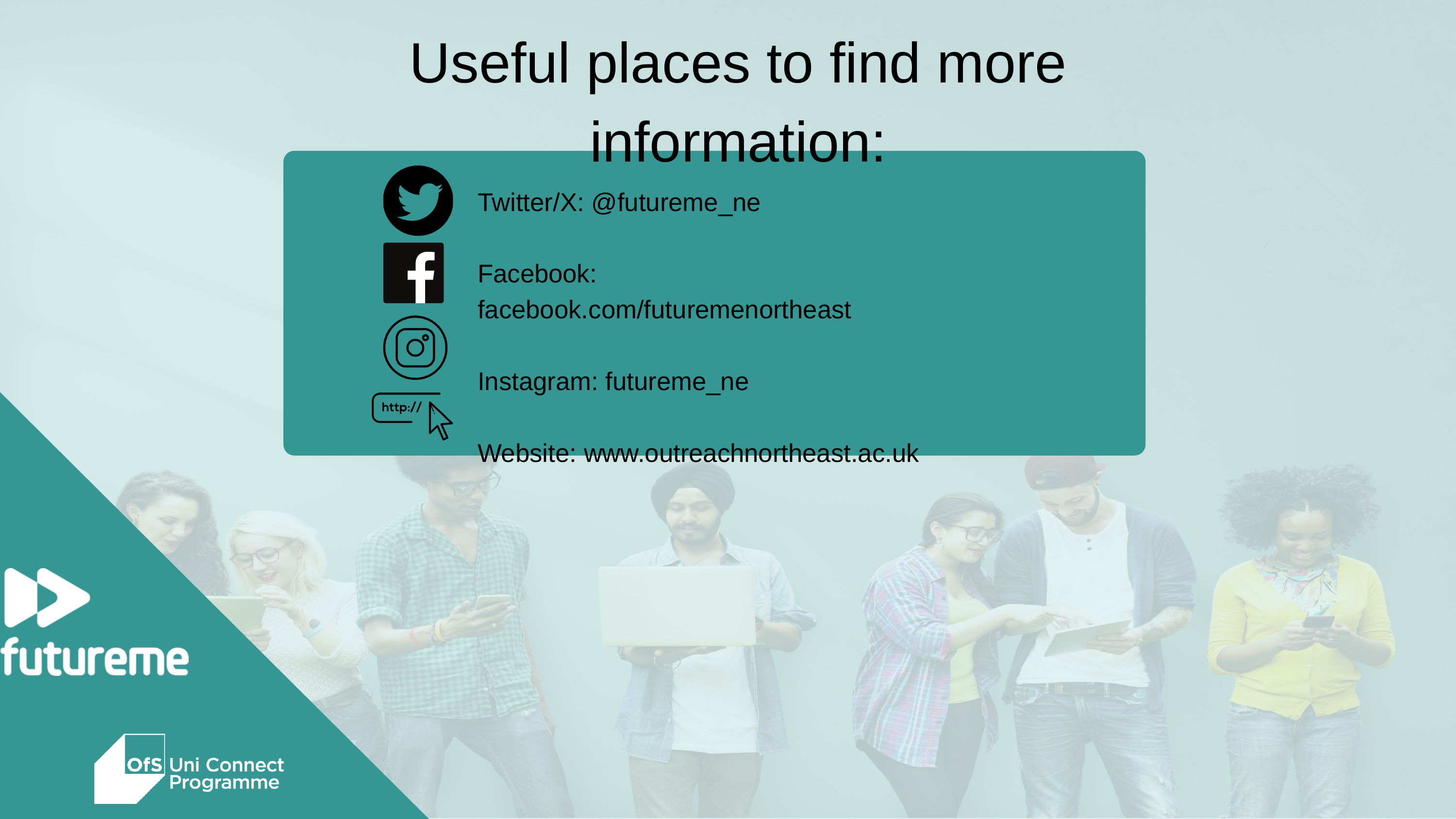

Useful places to find more information:

Twitter/X: @futureme_ne

Facebook: facebook.com/futuremenortheast

Instagram: futureme_ne

Website: www.outreachnortheast.ac.uk